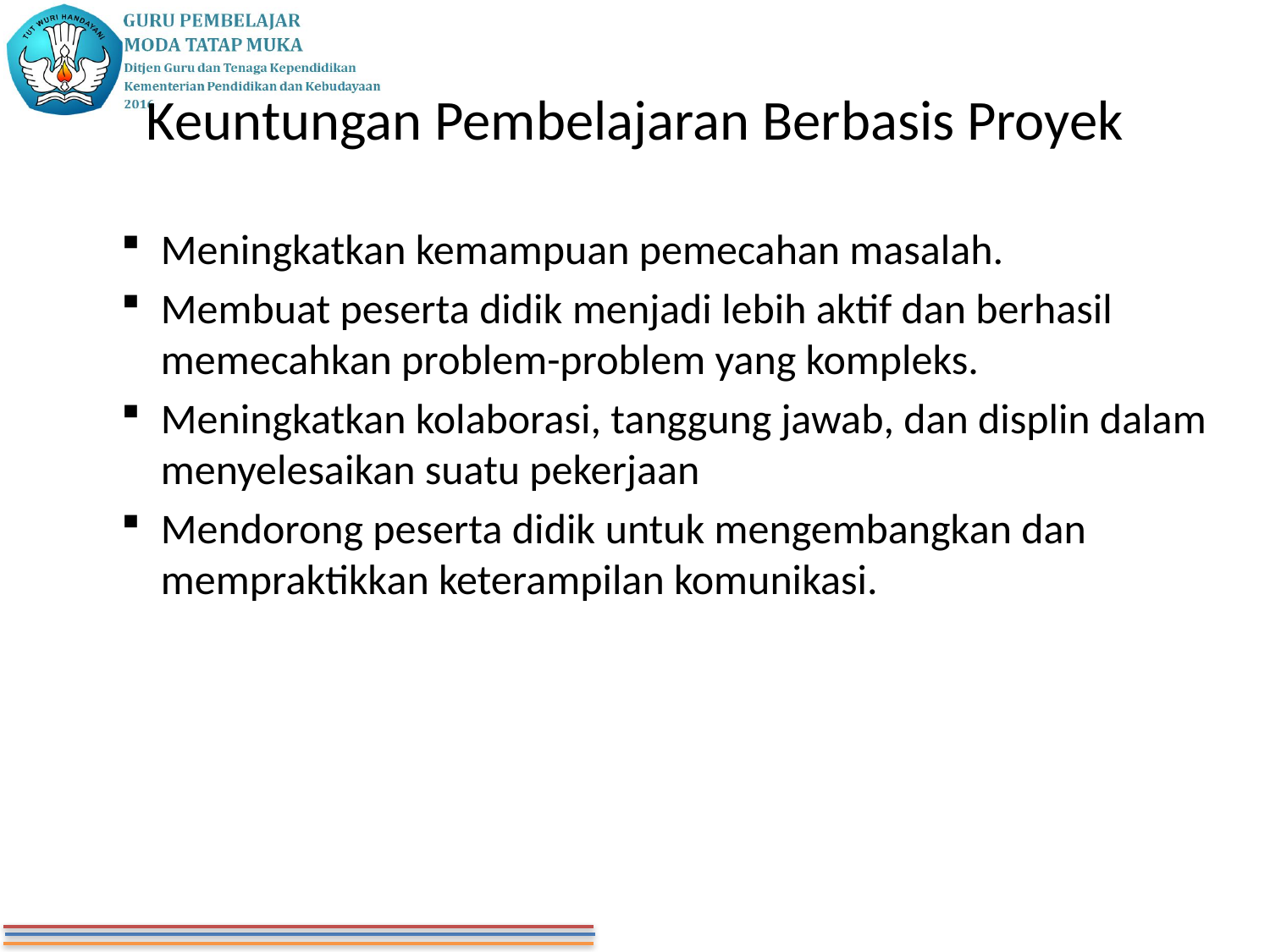

# Keuntungan Pembelajaran Berbasis Proyek
Meningkatkan kemampuan pemecahan masalah.
Membuat peserta didik menjadi lebih aktif dan berhasil memecahkan problem-problem yang kompleks.
Meningkatkan kolaborasi, tanggung jawab, dan displin dalam menyelesaikan suatu pekerjaan
Mendorong peserta didik untuk mengembangkan dan mempraktikkan keterampilan komunikasi.